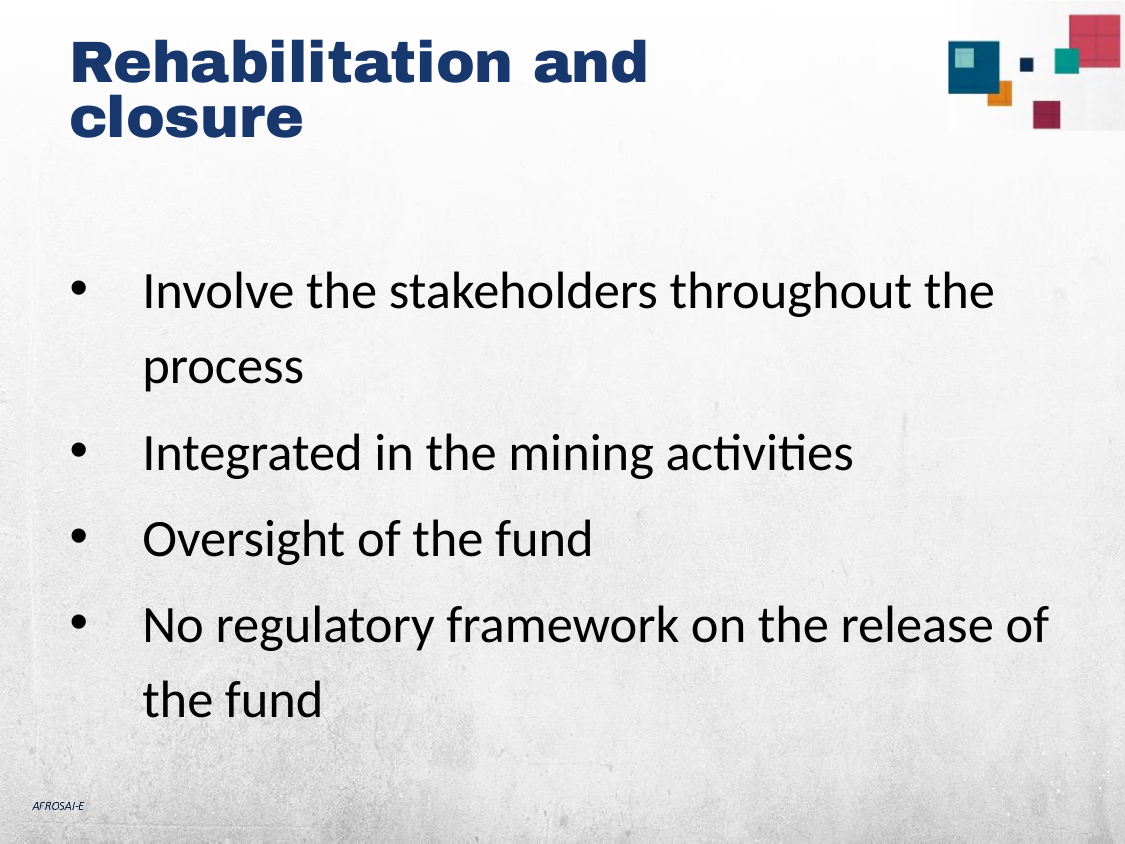

# Rehabilitation and closure

Involve the stakeholders throughout the process
Integrated in the mining activities
Oversight of the fund
No regulatory framework on the release of the fund